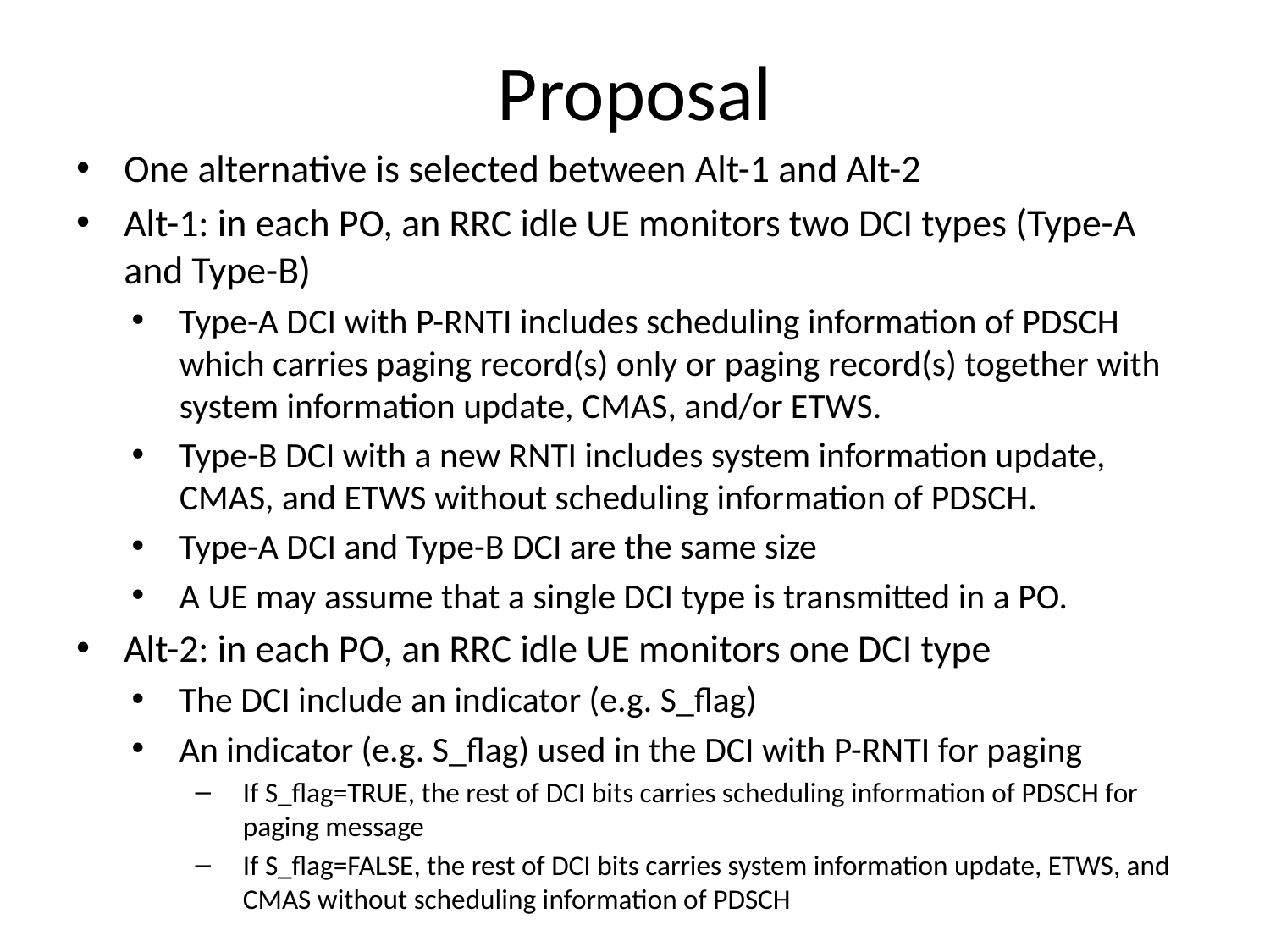

# Proposal
One alternative is selected between Alt-1 and Alt-2
Alt-1: in each PO, an RRC idle UE monitors two DCI types (Type-A and Type-B)
Type-A DCI with P-RNTI includes scheduling information of PDSCH which carries paging record(s) only or paging record(s) together with system information update, CMAS, and/or ETWS.
Type-B DCI with a new RNTI includes system information update, CMAS, and ETWS without scheduling information of PDSCH.
Type-A DCI and Type-B DCI are the same size
A UE may assume that a single DCI type is transmitted in a PO.
Alt-2: in each PO, an RRC idle UE monitors one DCI type
The DCI include an indicator (e.g. S_flag)
An indicator (e.g. S_flag) used in the DCI with P-RNTI for paging
If S_flag=TRUE, the rest of DCI bits carries scheduling information of PDSCH for paging message
If S_flag=FALSE, the rest of DCI bits carries system information update, ETWS, and CMAS without scheduling information of PDSCH